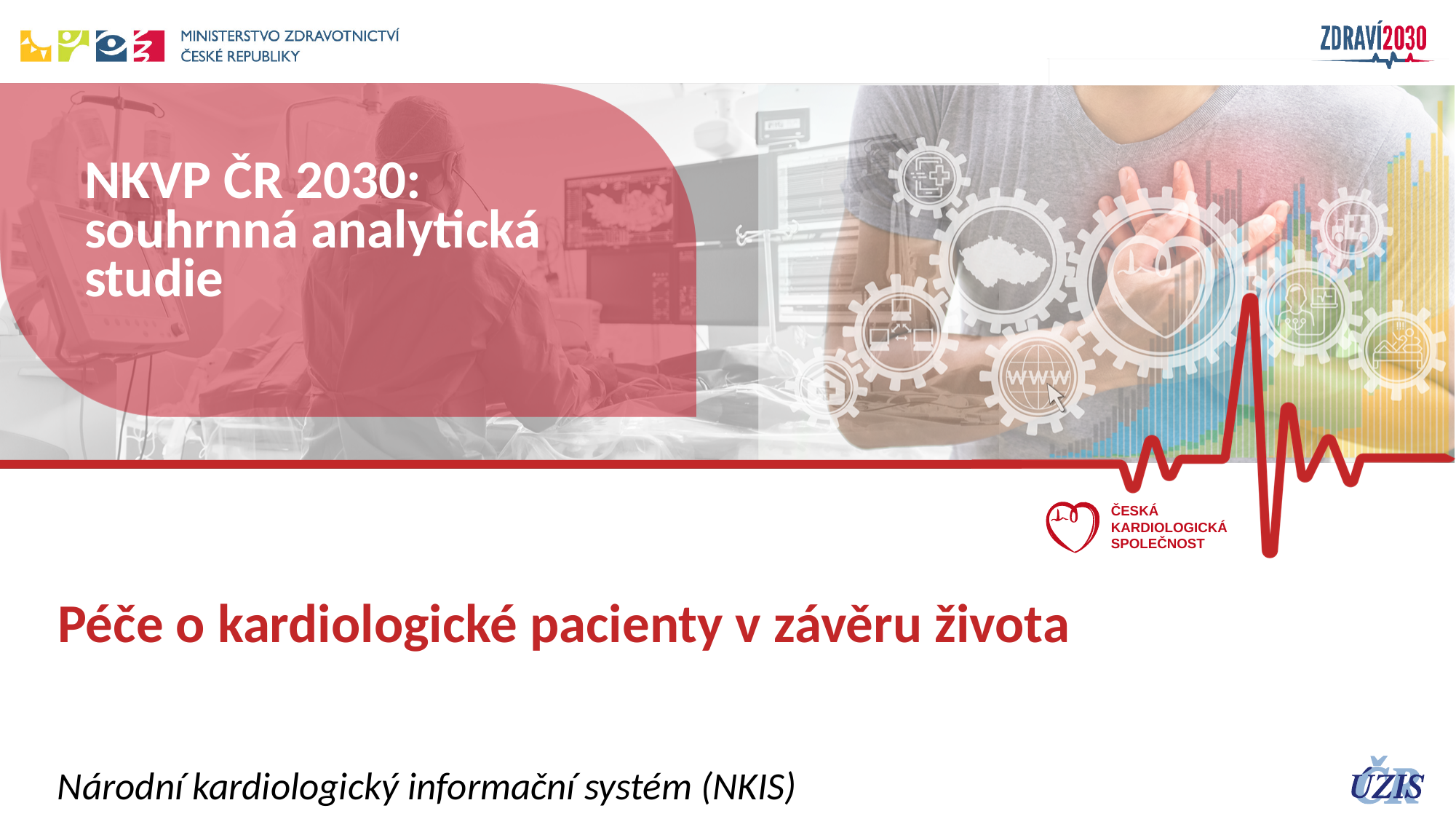

# NKVP ČR 2030: souhrnná analytická studie
Péče o kardiologické pacienty v závěru života
Národní kardiologický informační systém (NKIS)